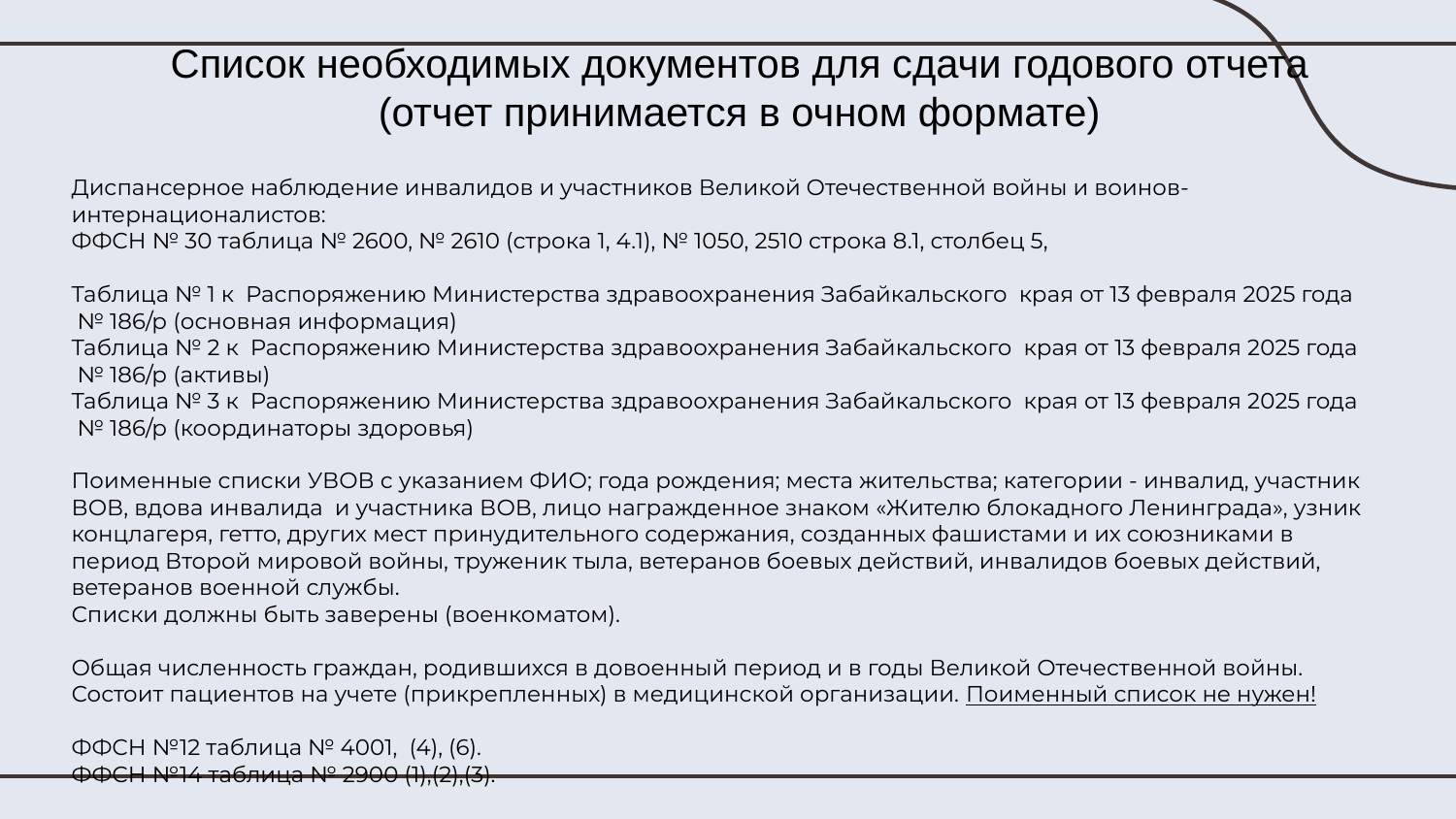

# Список необходимых документов для сдачи годового отчета (отчет принимается в очном формате)
Диспансерное наблюдение инвалидов и участников Великой Отечественной войны и воинов-интернационалистов:
ФФСН № 30 таблица № 2600, № 2610 (строка 1, 4.1), № 1050, 2510 строка 8.1, столбец 5,

Таблица № 1 к  Распоряжению Министерства здравоохранения Забайкальского  края от 13 февраля 2025 года
 № 186/р (основная информация)
Таблица № 2 к  Распоряжению Министерства здравоохранения Забайкальского  края от 13 февраля 2025 года
 № 186/р (активы)
Таблица № 3 к  Распоряжению Министерства здравоохранения Забайкальского  края от 13 февраля 2025 года
 № 186/р (координаторы здоровья)

Поименные списки УВОВ с указанием ФИО; года рождения; места жительства; категории - инвалид, участник ВОВ, вдова инвалида  и участника ВОВ, лицо награжденное знаком «Жителю блокадного Ленинграда», узник концлагеря, гетто, других мест принудительного содержания, созданных фашистами и их союзниками в период Второй мировой войны, труженик тыла, ветеранов боевых действий, инвалидов боевых действий, ветеранов военной службы.
Списки должны быть заверены (военкоматом).

Общая численность граждан, родившихся в довоенный период и в годы Великой Отечественной войны. Состоит пациентов на учете (прикрепленных) в медицинской организации. Поименный список не нужен!

ФФСН №12 таблица № 4001,  (4), (6).
ФФСН №14 таблица № 2900 (1),(2),(3).